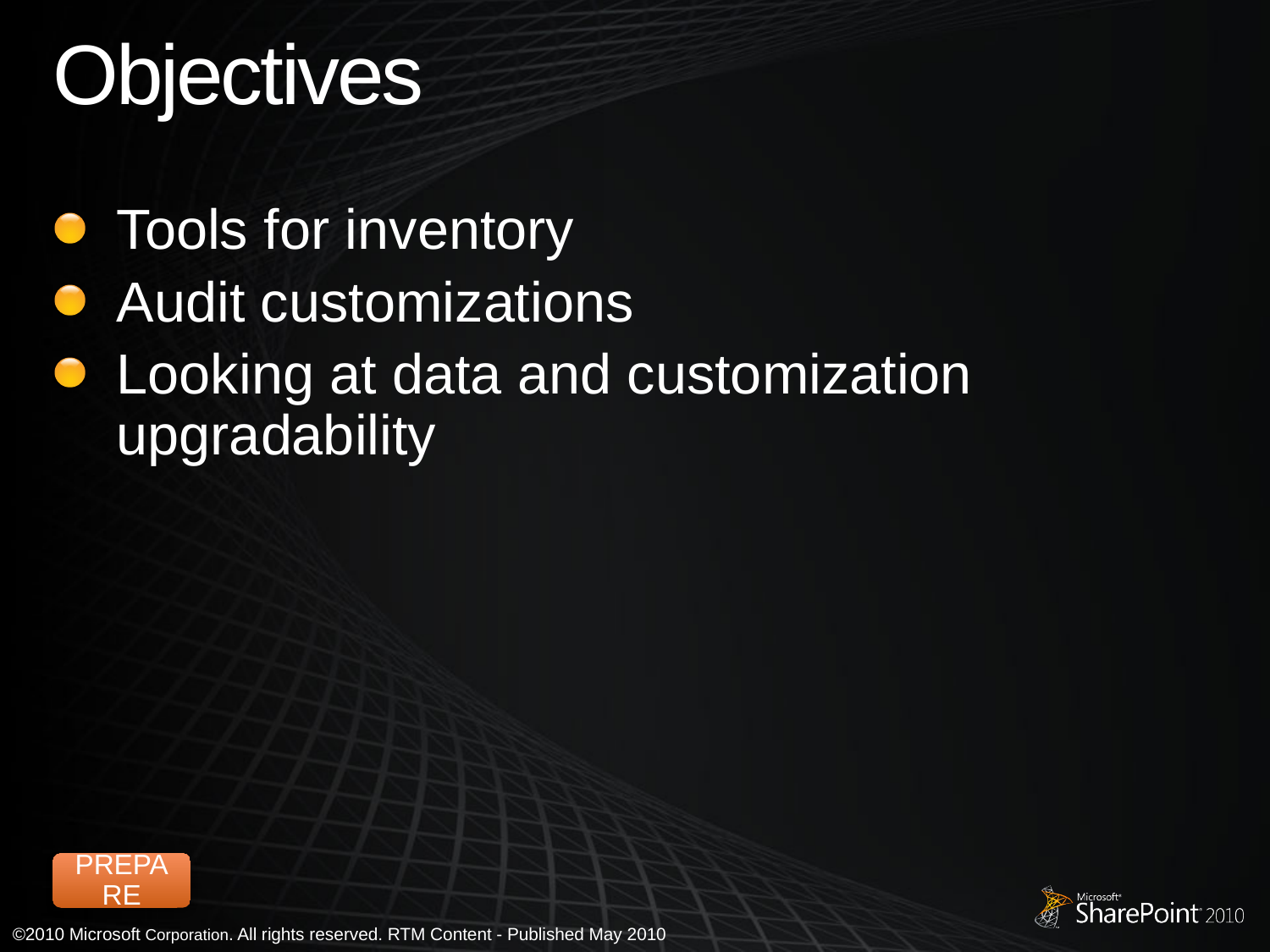

# Objectives
Tools for inventory
Audit customizations
Looking at data and customization upgradability